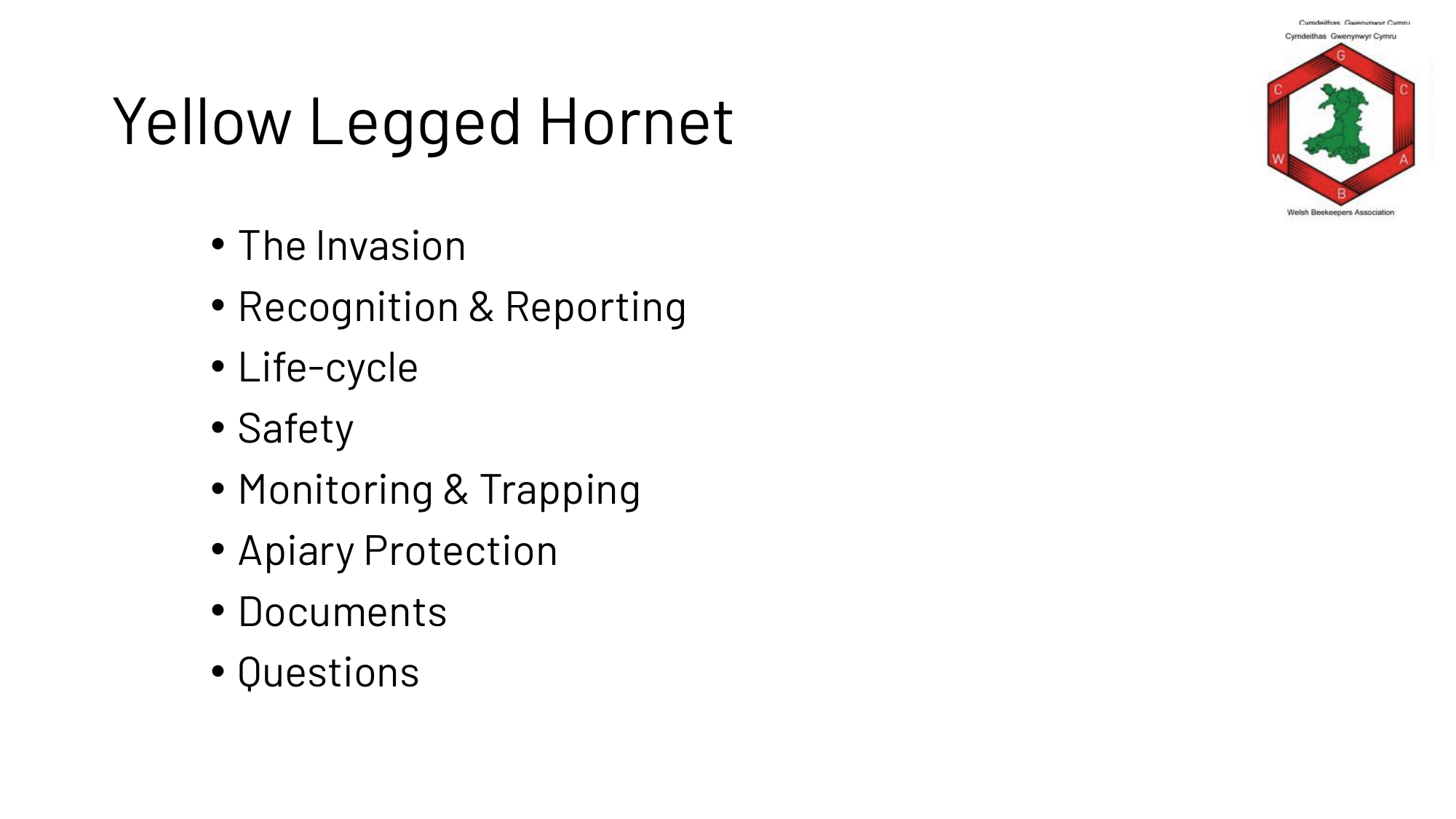

# Yellow Legged Hornet
The Invasion
Recognition & Reporting
Life-cycle
Safety
Monitoring & Trapping
Apiary Protection
Documents
Questions